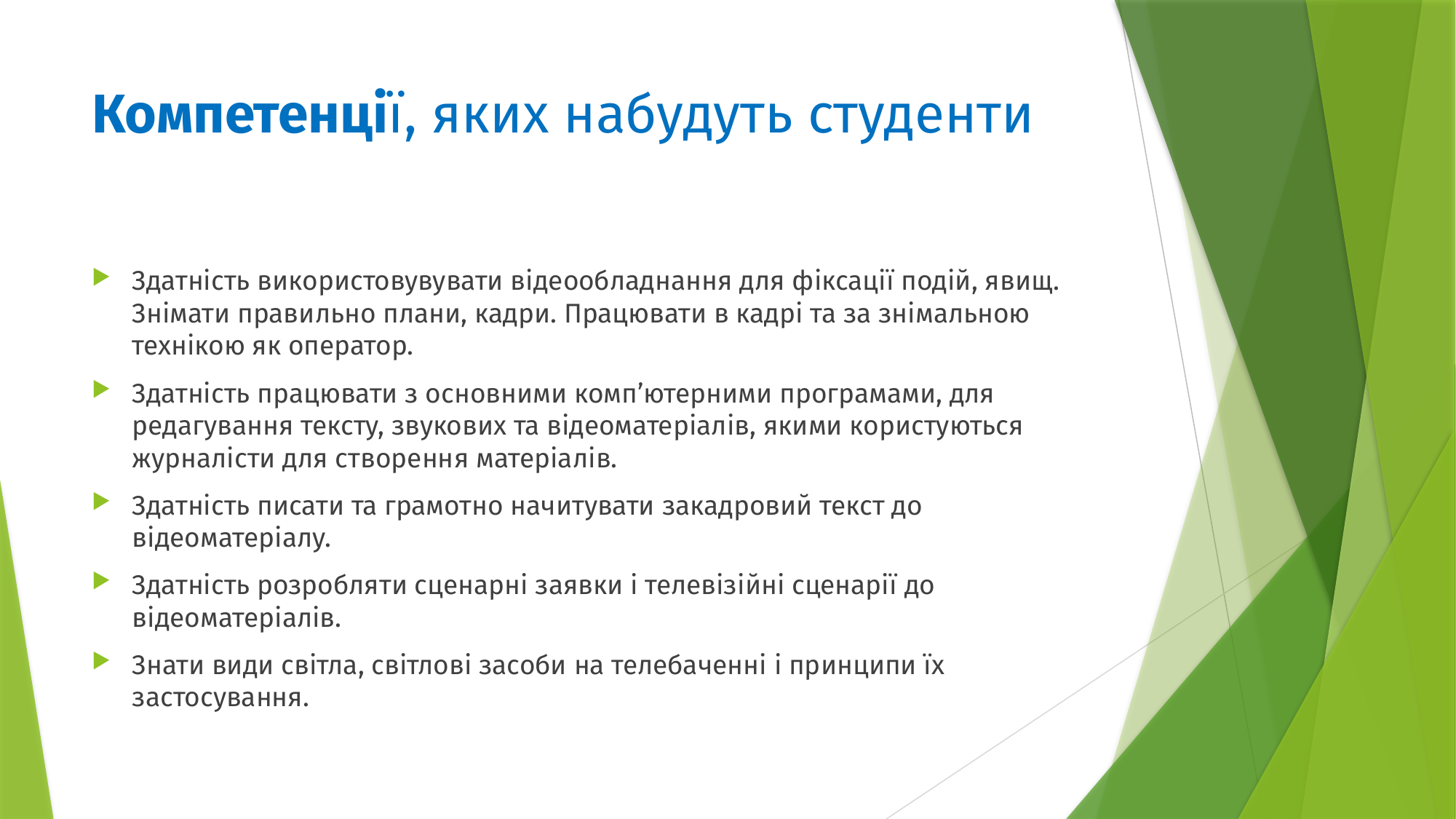

# Компетенції, яких набудуть студенти
Здатність використовувувати відеообладнання для фіксації подій, явищ. Знімати правильно плани, кадри. Працювати в кадрі та за знімальною технікою як оператор.
Здатність працювати з основними комп’ютерними програмами, для редагування тексту, звукових та відеоматеріалів, якими користуються журналісти для створення матеріалів.
Здатність писати та грамотно начитувати закадровий текст до відеоматеріалу.
Здатність розробляти сценарні заявки і телевізійні сценарії до відеоматеріалів.
Знати види світла, світлові засоби на телебаченні і принципи їх застосування.